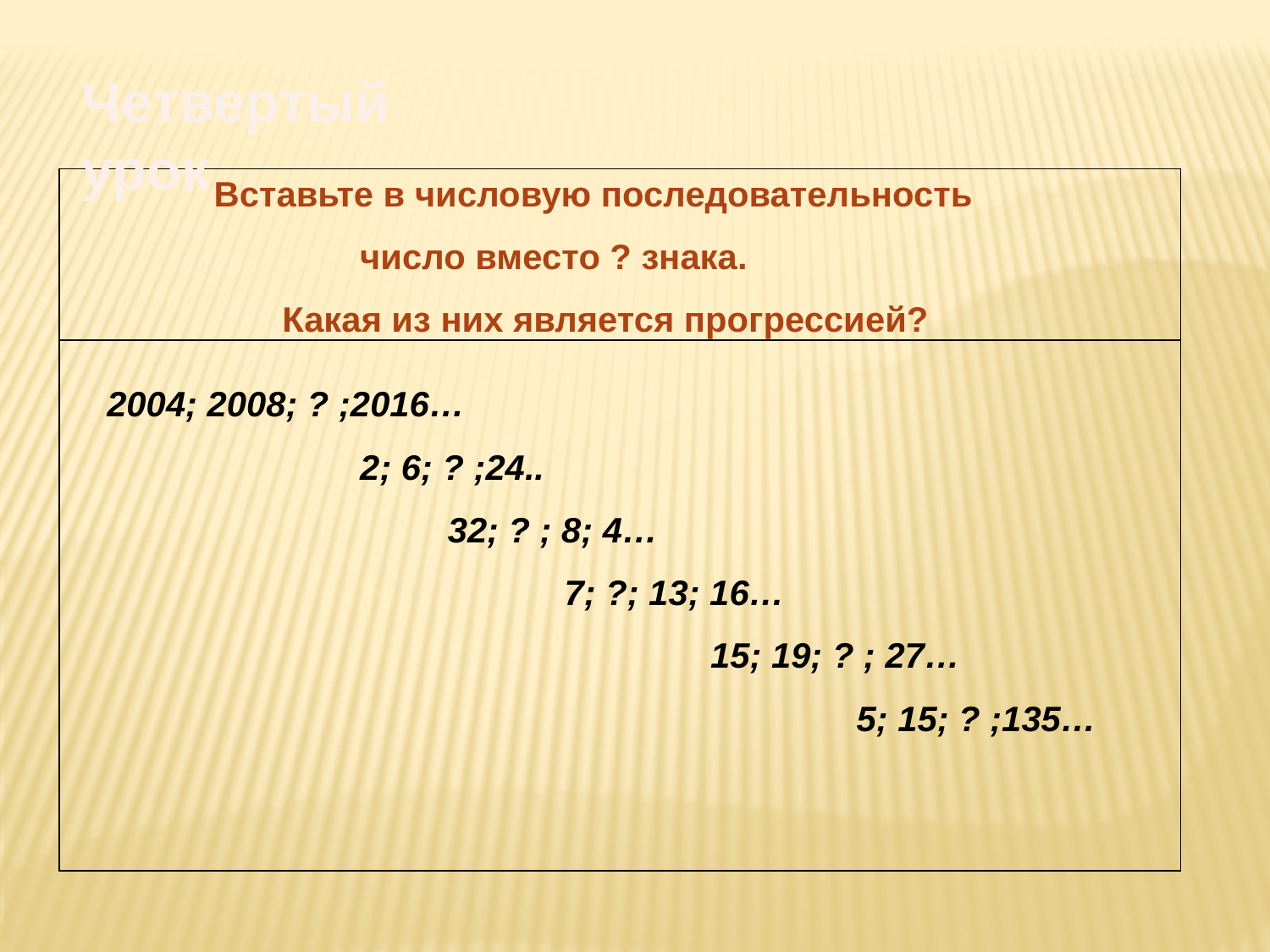

Четвертый урок
| Вставьте в числовую последовательность число вместо ? знака. Какая из них является прогрессией? |
| --- |
| 2004; 2008; ? ;2016… 2; 6; ? ;24.. 32; ? ; 8; 4… 7; ?; 13; 16… 15; 19; ? ; 27… 5; 15; ? ;135… |